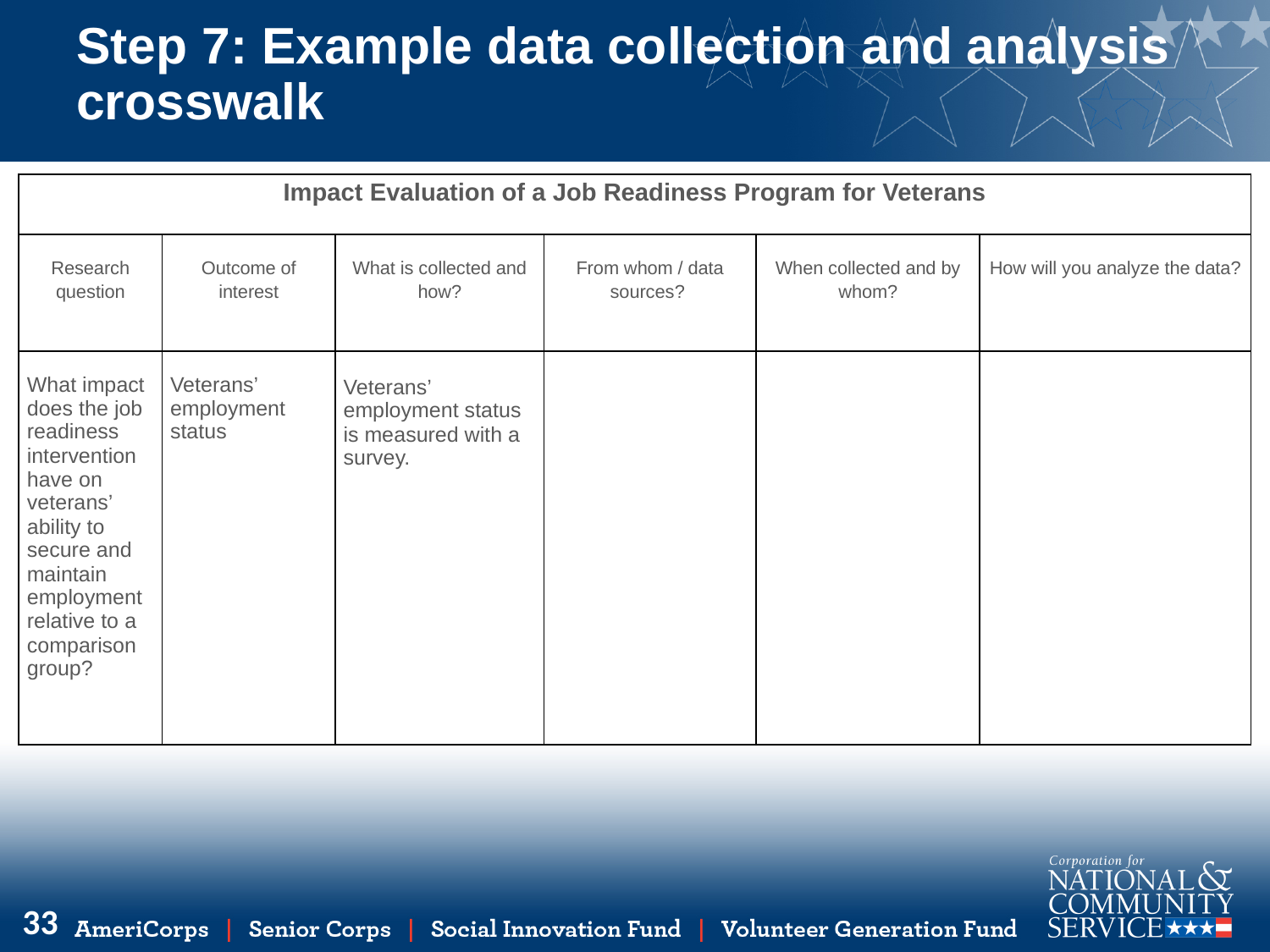

# Step 7: Example data collection and analysis crosswalk
| Impact Evaluation of a Job Readiness Program for Veterans |  |  |  |  |  |
| --- | --- | --- | --- | --- | --- |
| Research question | Outcome of interest | What is collected and how? | From whom / data sources? | When collected and by whom? | How will you analyze the data? |
| What impact does the job readiness intervention have on veterans’ ability to secure and maintain employment relative to a comparison group? | Veterans’ employment status | Veterans’ employment status is measured with a survey. |  |  |  |

33